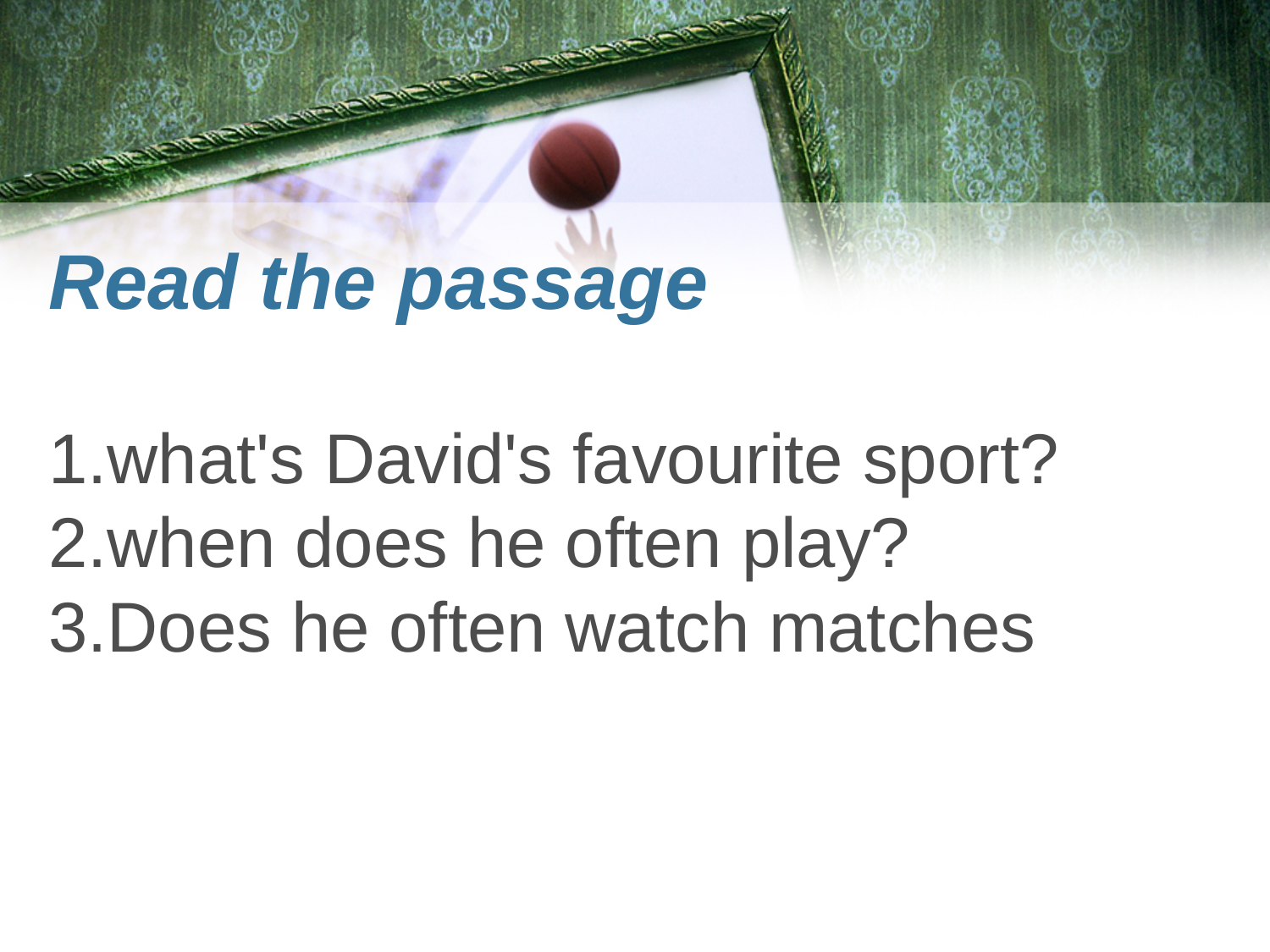

Read the passage
1.what's David's favourite sport?
2.when does he often play?
3.Does he often watch matches